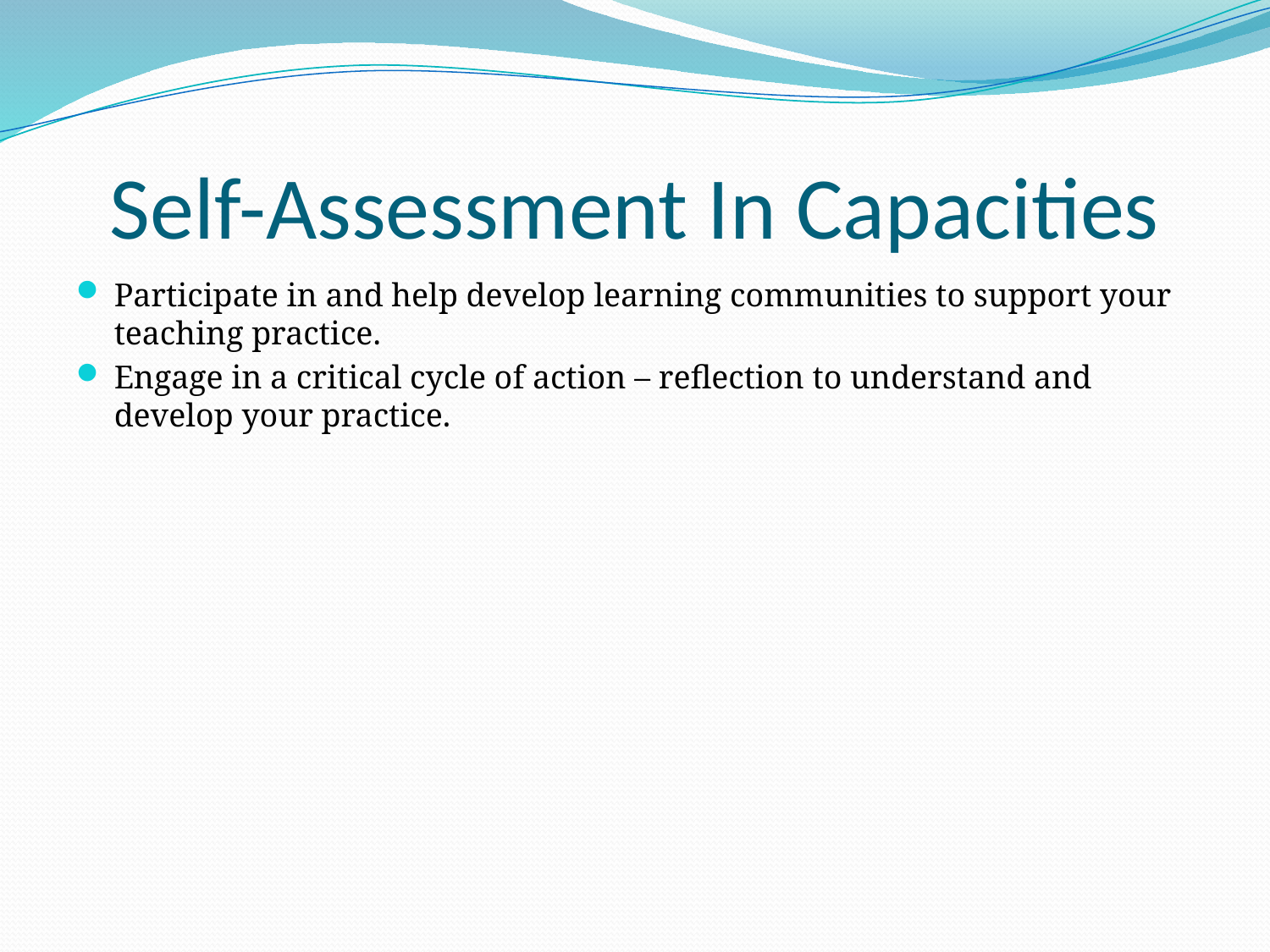

# Self-Assessment In Capacities
Participate in and help develop learning communities to support your teaching practice.
Engage in a critical cycle of action – reflection to understand and develop your practice.